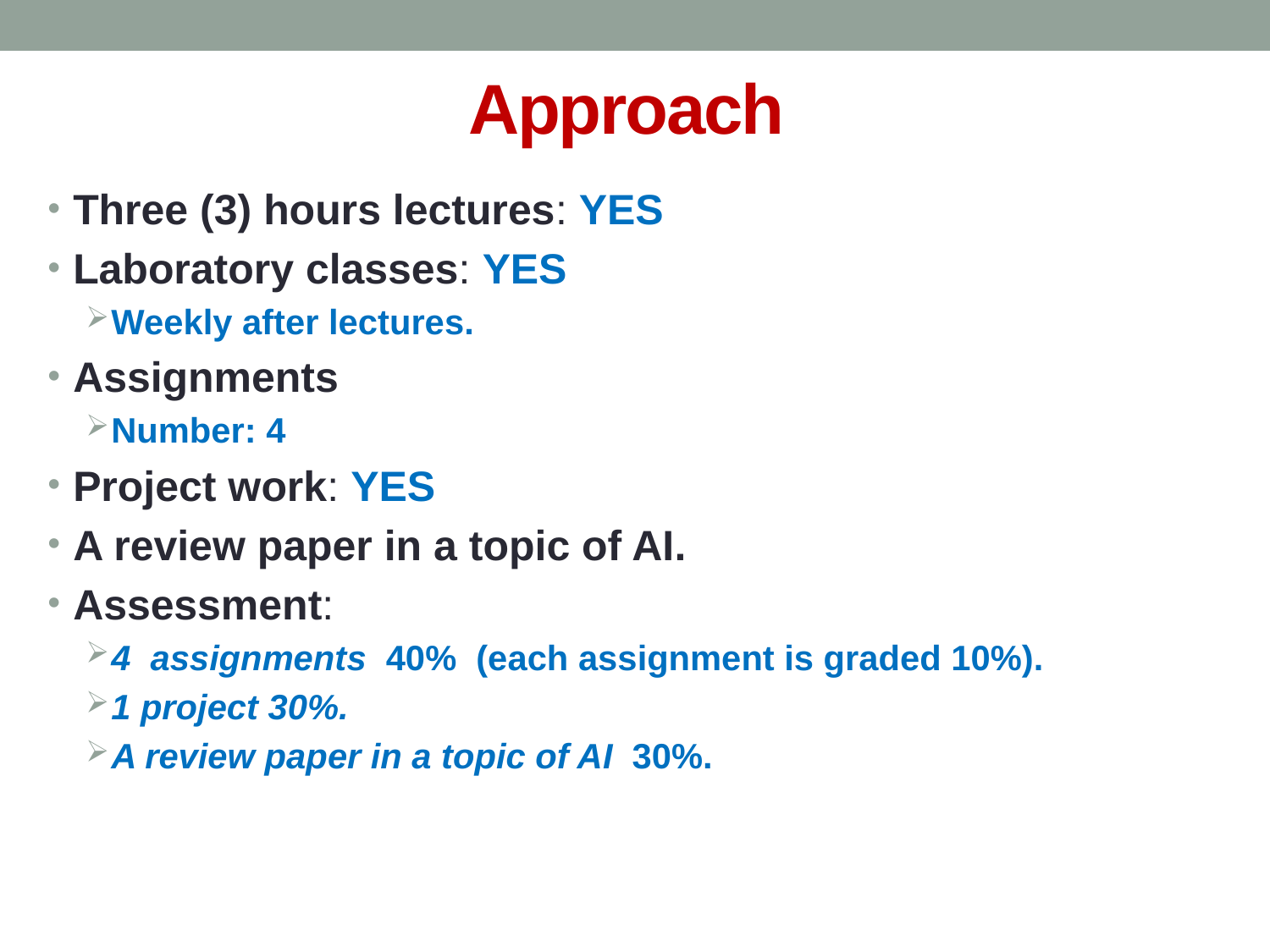

# Approach
Three (3) hours lectures: YES
Laboratory classes: YES
Weekly after lectures.
Assignments
Number: 4
Project work: YES
A review paper in a topic of AI.
Assessment:
4  assignments  40%  (each assignment is graded 10%).
1 project 30%.
A review paper in a topic of AI  30%.